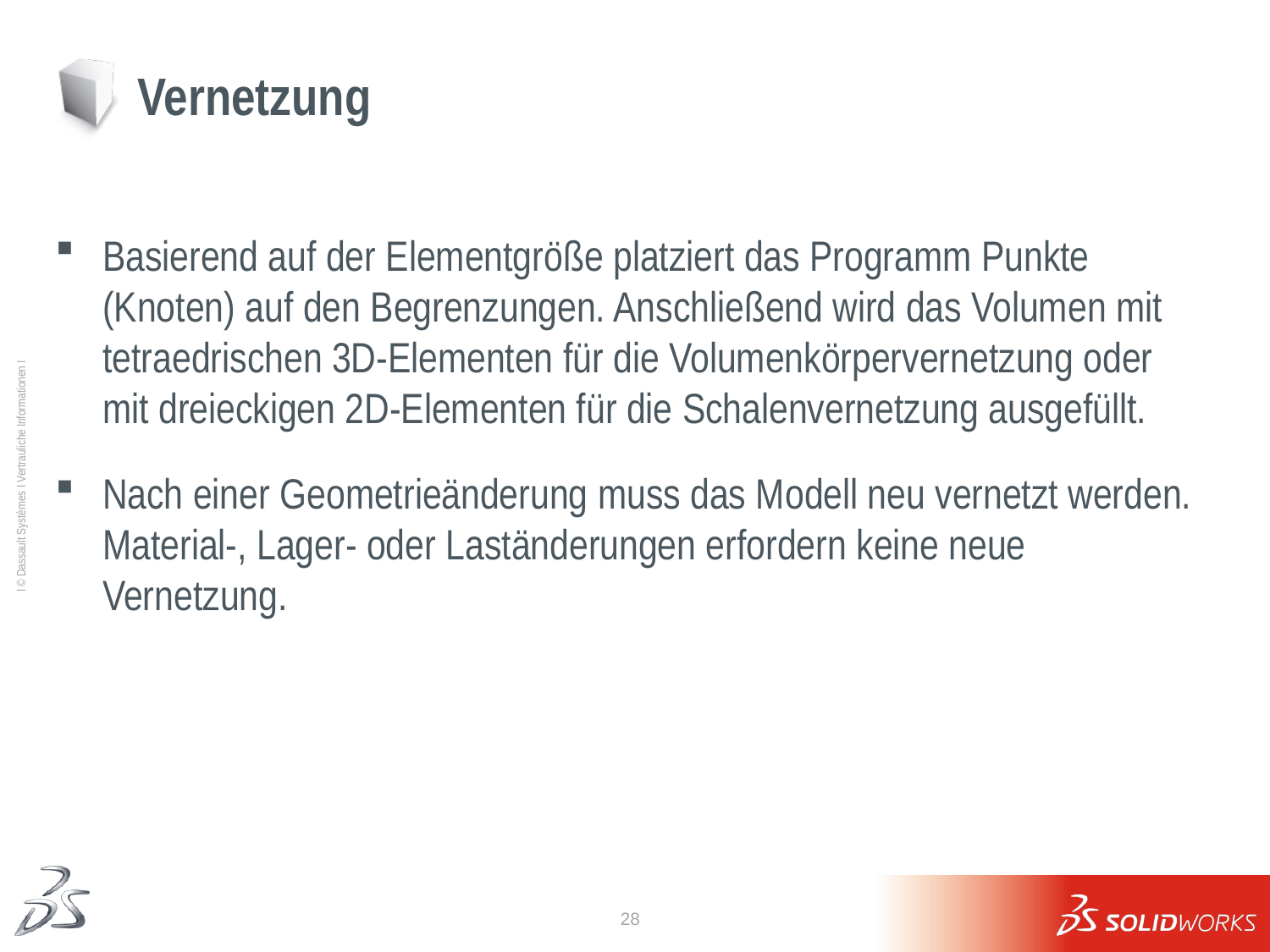

# Vernetzung
Basierend auf der Elementgröße platziert das Programm Punkte (Knoten) auf den Begrenzungen. Anschließend wird das Volumen mit tetraedrischen 3D-Elementen für die Volumenkörpervernetzung oder mit dreieckigen 2D-Elementen für die Schalenvernetzung ausgefüllt.
Nach einer Geometrieänderung muss das Modell neu vernetzt werden. Material-, Lager- oder Laständerungen erfordern keine neue Vernetzung.